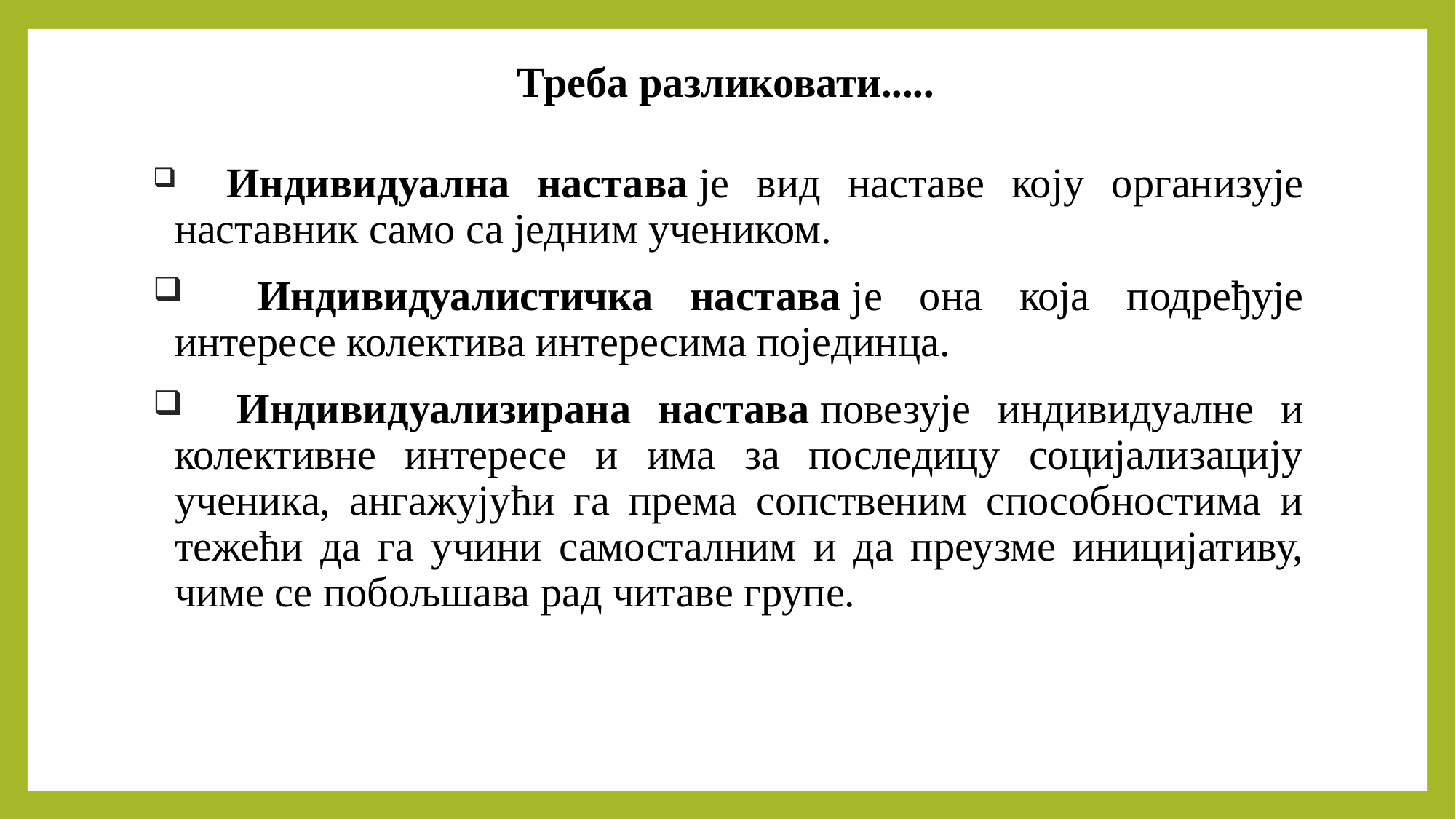

# Треба разликовати.....
  Индивидуална настава је вид наставе коју организује наставник само са једним учеником.
  Индивидуалистичка настава је она која подређује интересе колектива интересима појединца.
  Индивидуализирана настава повезује индивидуалне и колективне интересе и има за последицу социјализацију ученика, ангажујући га према сопственим способностима и тежећи да га учини самосталним и да преузме иницијативу, чиме се побољшава рад читаве групе.